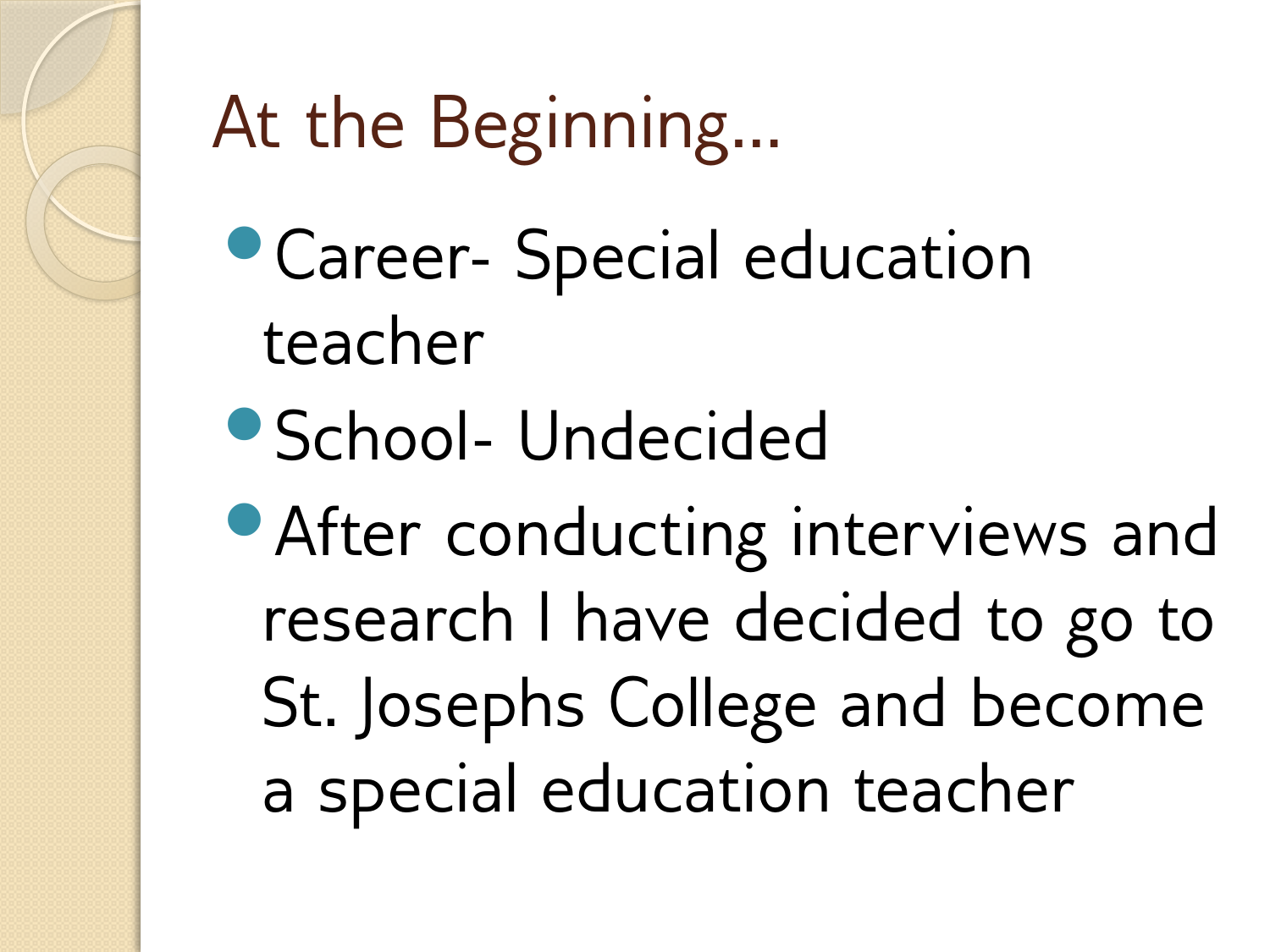

# At the Beginning…
Career- Special education teacher
School- Undecided
After conducting interviews and research I have decided to go to St. Josephs College and become a special education teacher